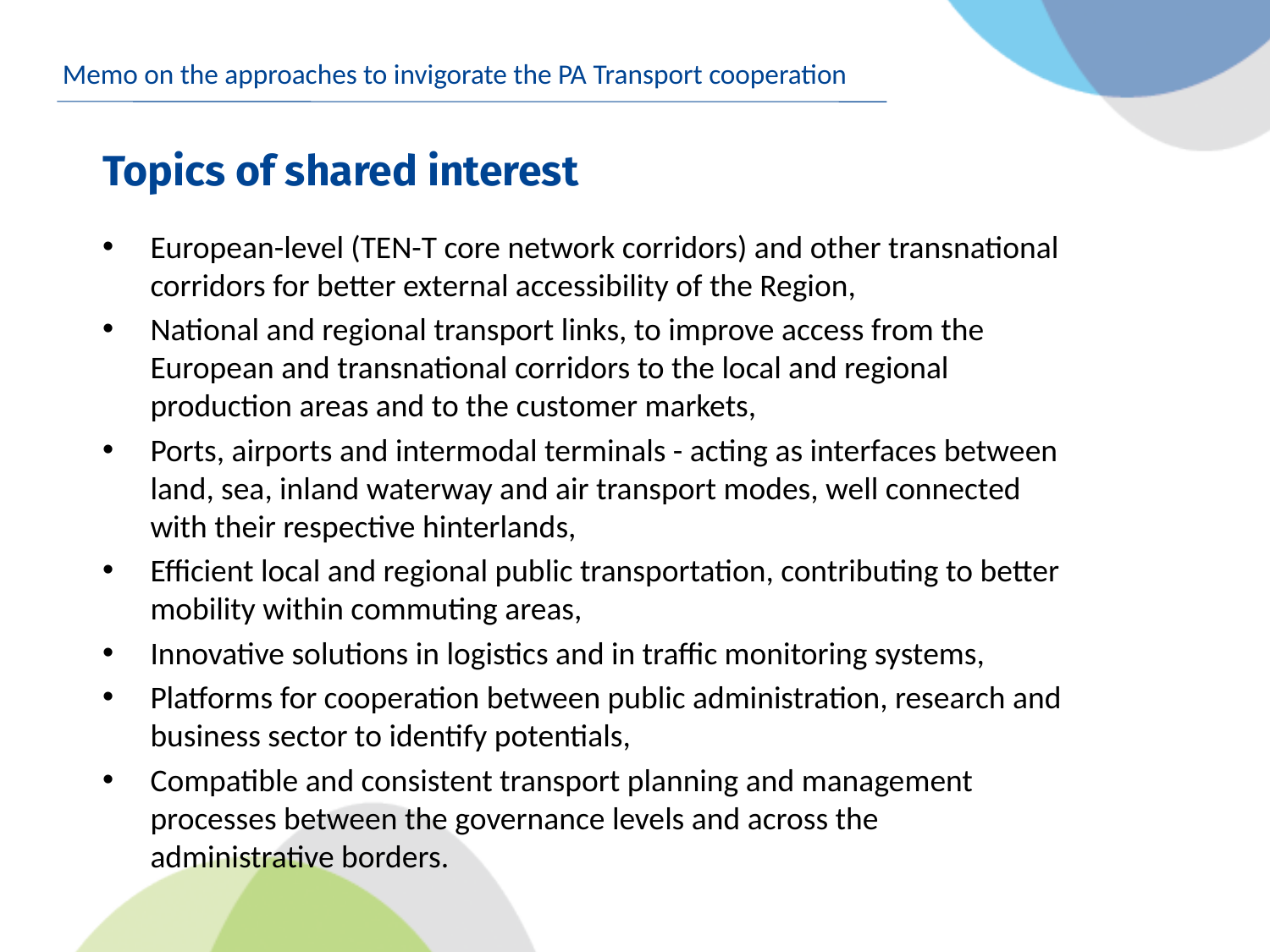

Memo on the approaches to invigorate the PA Transport cooperation
# Topics of shared interest
European-level (TEN-T core network corridors) and other transnational corridors for better external accessibility of the Region,
National and regional transport links, to improve access from the European and transnational corridors to the local and regional production areas and to the customer markets,
Ports, airports and intermodal terminals - acting as interfaces between land, sea, inland waterway and air transport modes, well connected with their respective hinterlands,
Efficient local and regional public transportation, contributing to better mobility within commuting areas,
Innovative solutions in logistics and in traffic monitoring systems,
Platforms for cooperation between public administration, research and business sector to identify potentials,
Compatible and consistent transport planning and management processes between the governance levels and across the administrative borders.